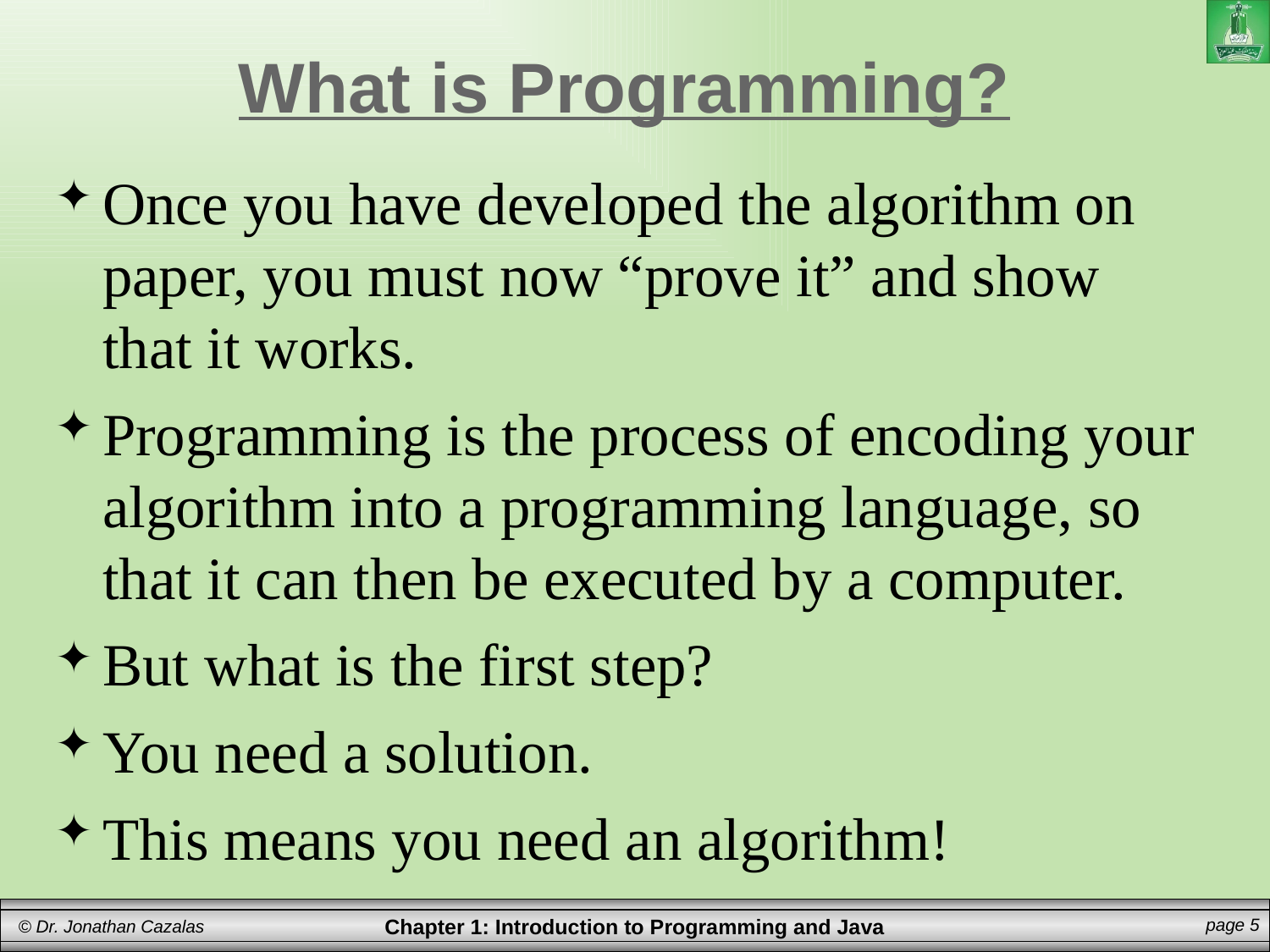

What is Programming?
Once you have developed the algorithm on paper, you must now “prove it” and show that it works.
Programming is the process of encoding your algorithm into a programming language, so that it can then be executed by a computer.
But what is the first step?
You need a solution.
This means you need an algorithm!